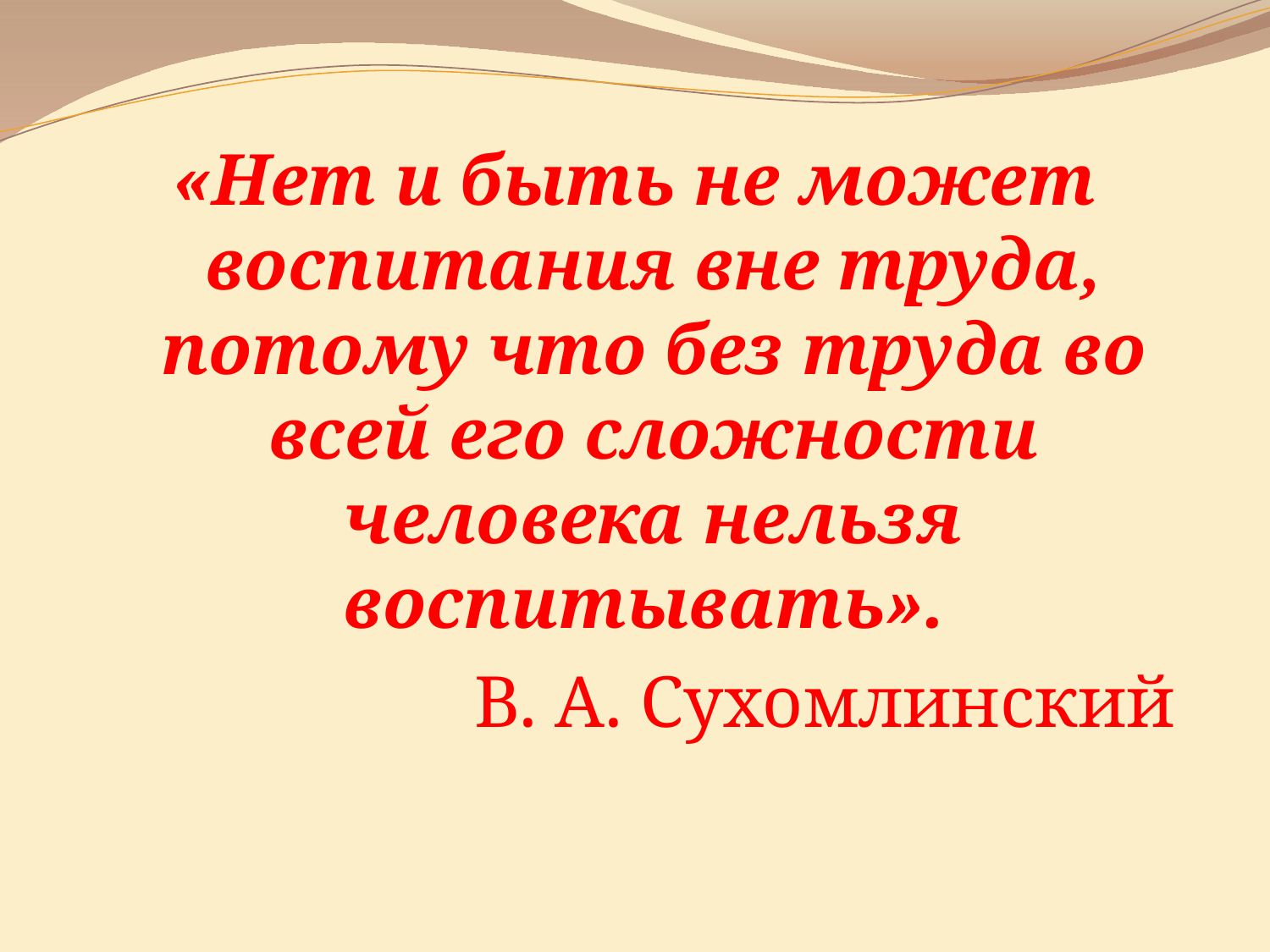

«Нет и быть не может воспитания вне труда, потому что без труда во всей его сложности человека нельзя воспитывать».
В. А. Сухомлинский